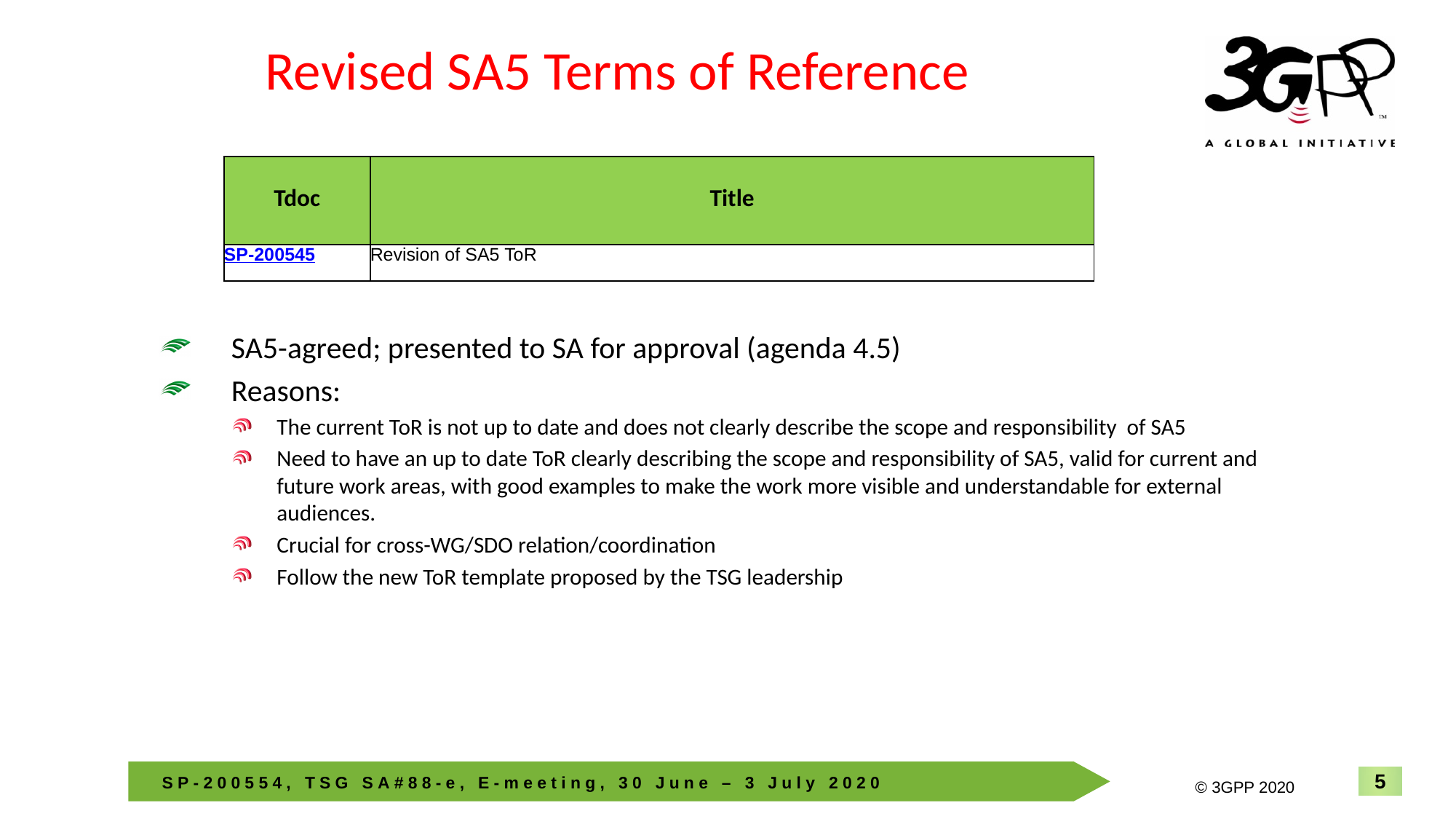

# Revised SA5 Terms of Reference
| Tdoc | Title |
| --- | --- |
| SP-200545 | Revision of SA5 ToR |
SA5-agreed; presented to SA for approval (agenda 4.5)
Reasons:
The current ToR is not up to date and does not clearly describe the scope and responsibility  of SA5
Need to have an up to date ToR clearly describing the scope and responsibility of SA5, valid for current and future work areas, with good examples to make the work more visible and understandable for external audiences.
Crucial for cross-WG/SDO relation/coordination
Follow the new ToR template proposed by the TSG leadership